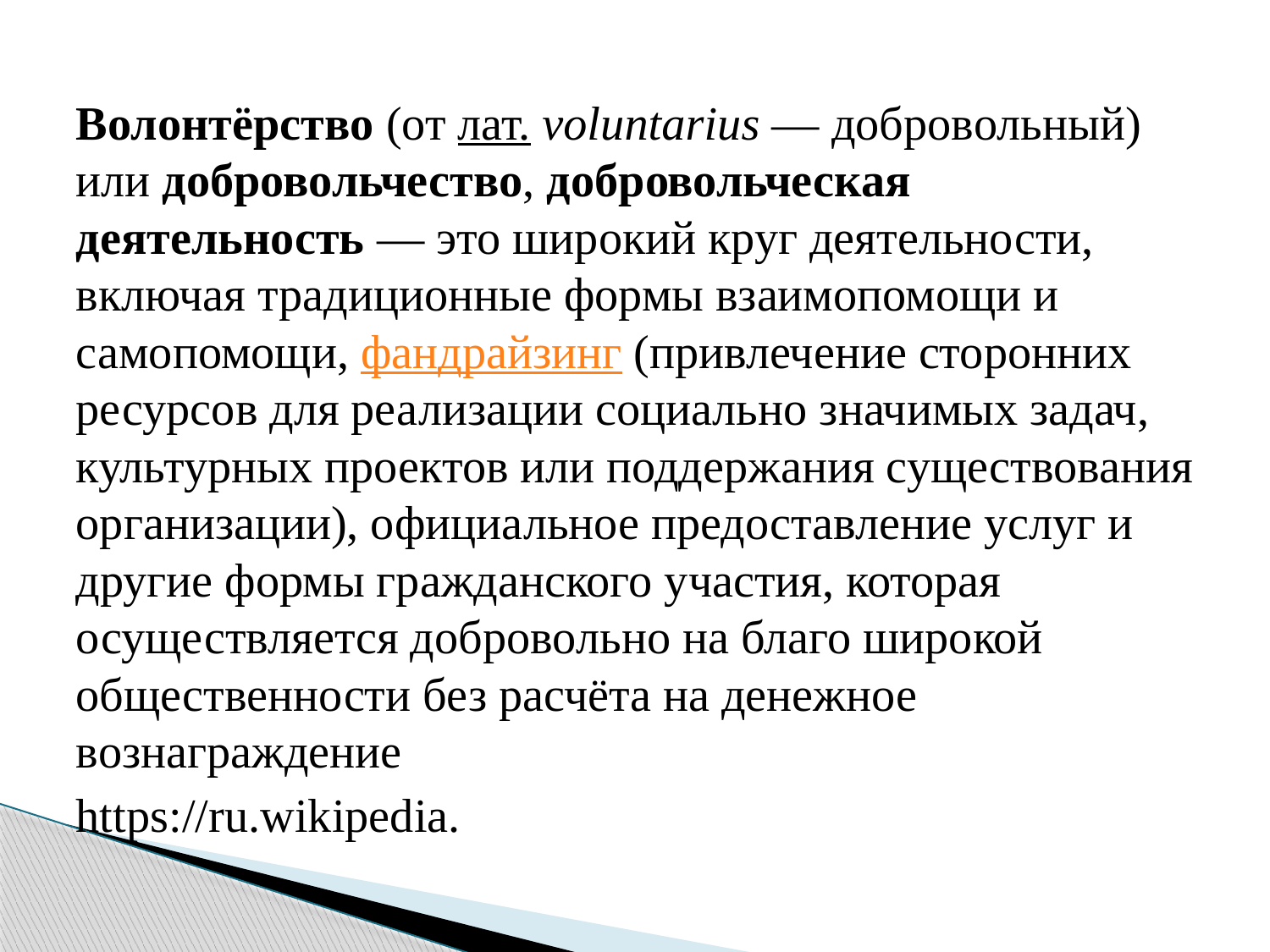

Волонтёрство (от лат. voluntarius — добровольный) или добровольчество, добровольческая деятельность — это широкий круг деятельности, включая традиционные формы взаимопомощи и самопомощи, фандрайзинг (привлечение сторонних ресурсов для реализации социально значимых задач, культурных проектов или поддержания существования организации), официальное предоставление услуг и другие формы гражданского участия, которая осуществляется добровольно на благо широкой общественности без расчёта на денежное вознаграждение
https://ru.wikipedia.